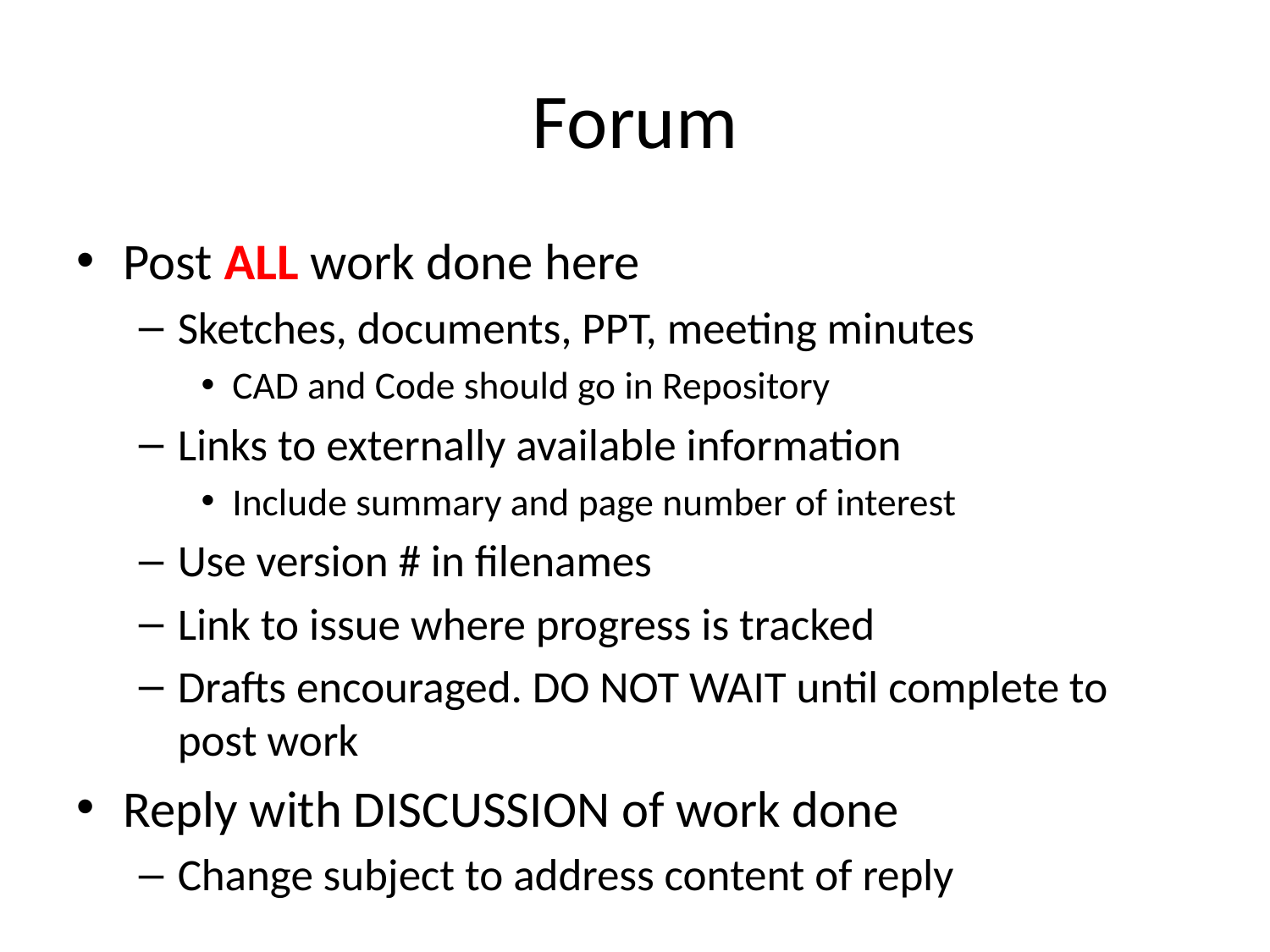

# Forum
Post ALL work done here
Sketches, documents, PPT, meeting minutes
CAD and Code should go in Repository
Links to externally available information
Include summary and page number of interest
Use version # in filenames
Link to issue where progress is tracked
Drafts encouraged. DO NOT WAIT until complete to post work
Reply with DISCUSSION of work done
Change subject to address content of reply